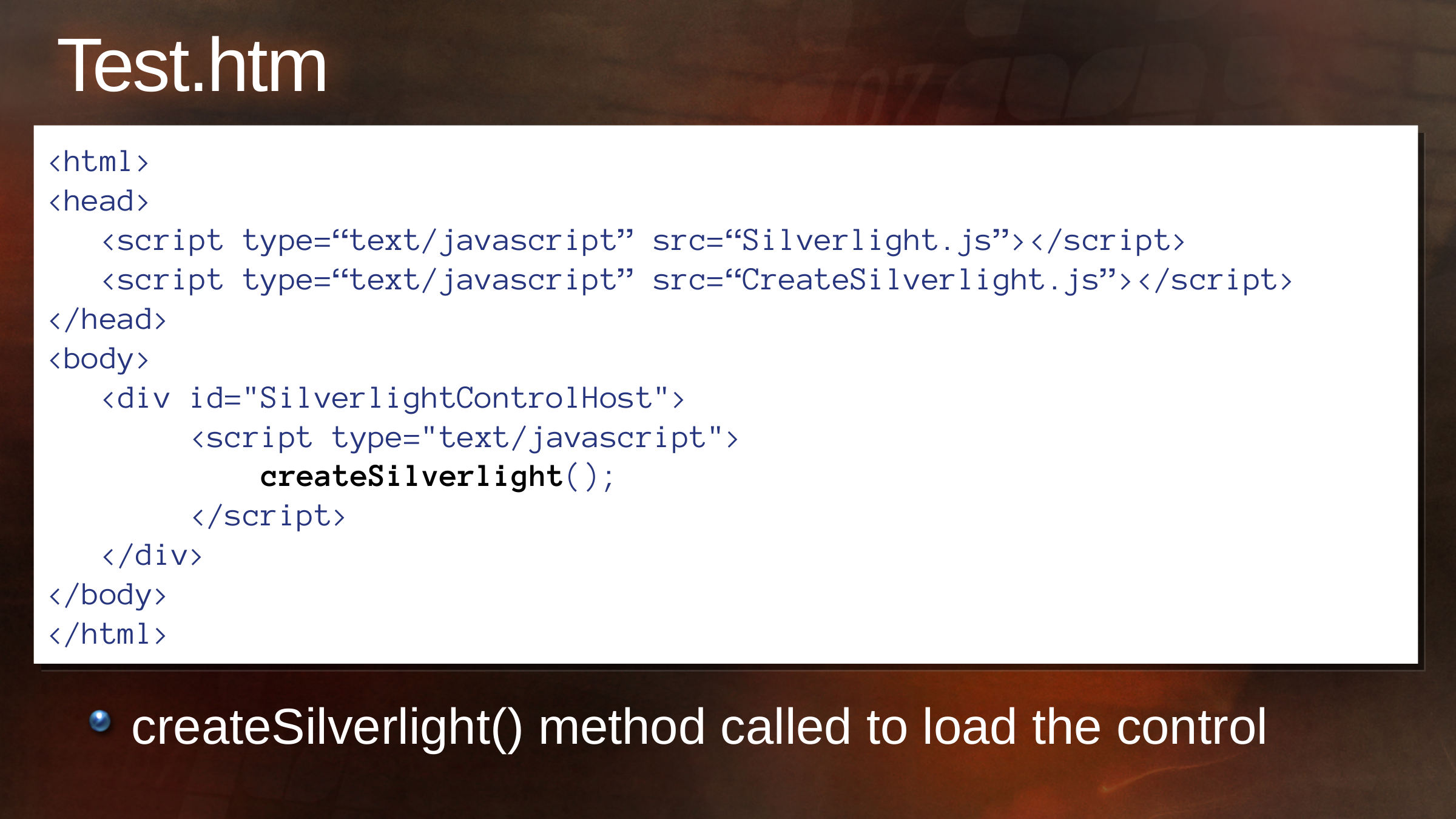

# Test.htm
<html>
<head>
   <script type=“text/javascript” src=“Silverlight.js”></script>
   <script type=“text/javascript” src=“CreateSilverlight.js”></script>
</head>
<body>
   <div id="SilverlightControlHost">
        <script type="text/javascript">
            createSilverlight();
        </script>
   </div>
</body>
</html>
createSilverlight() method called to load the control